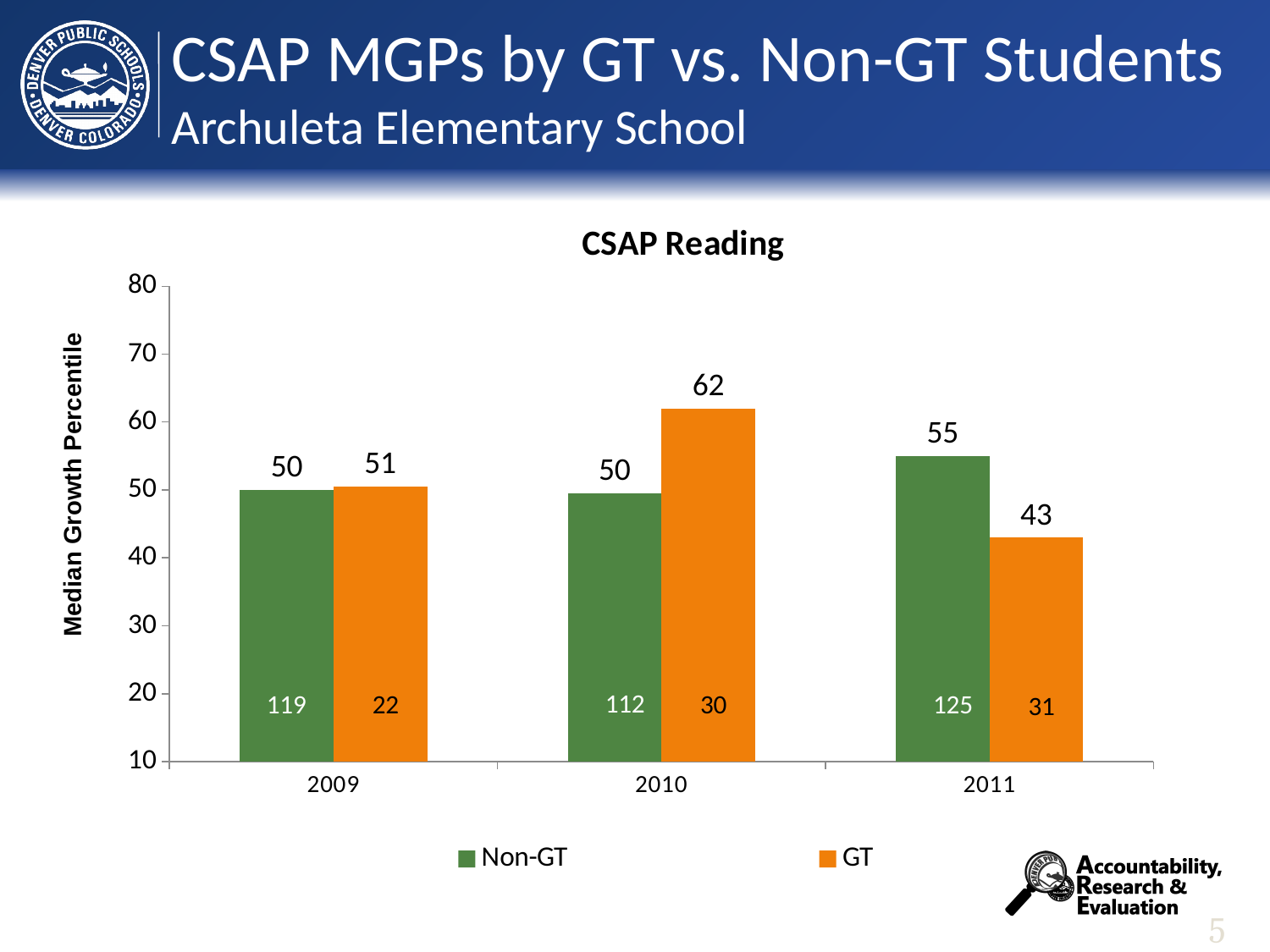

# CSAP MGPs by GT vs. Non-GT Students Archuleta Elementary School

### Chart

| Category | Non-GT  | GT  |
|---|---|---|
| 2009 | 50.0 | 50.5 |
| 2010 | 49.5 | 62.0 |
| 2011 | 55.0 | 43.0 |
Median Growth Percentile
5